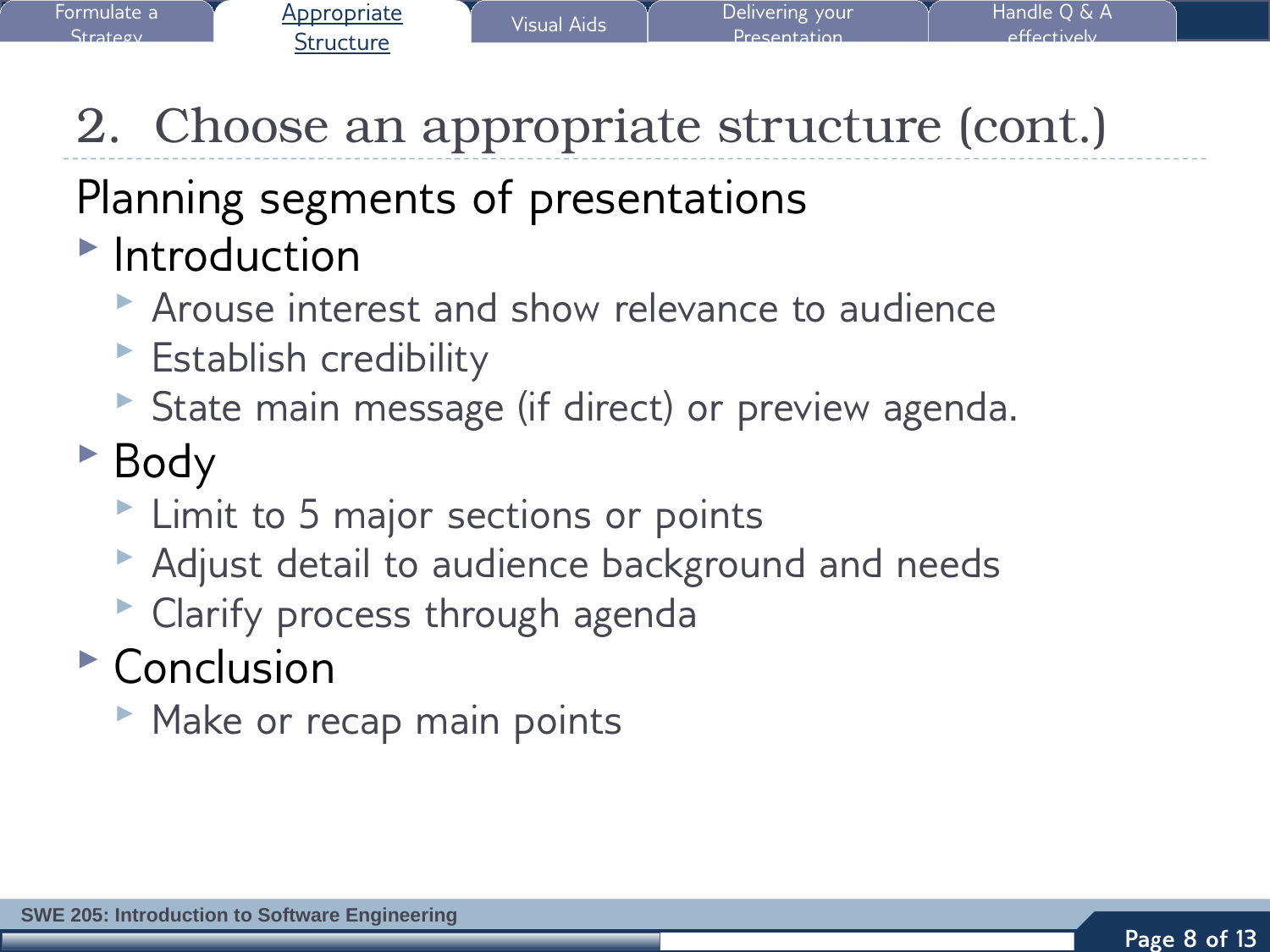

Formulate a Strategy
Appropriate Structure
Visual Aids
Delivering your Presentation
Handle Q & A effectively
# 2.  Choose an appropriate structure (cont.)
Planning segments of presentations
Introduction
Arouse interest and show relevance to audience
Establish credibility
State main message (if direct) or preview agenda.
Body
Limit to 5 major sections or points
Adjust detail to audience background and needs
Clarify process through agenda
Conclusion
Make or recap main points
8
Page 8 of 13